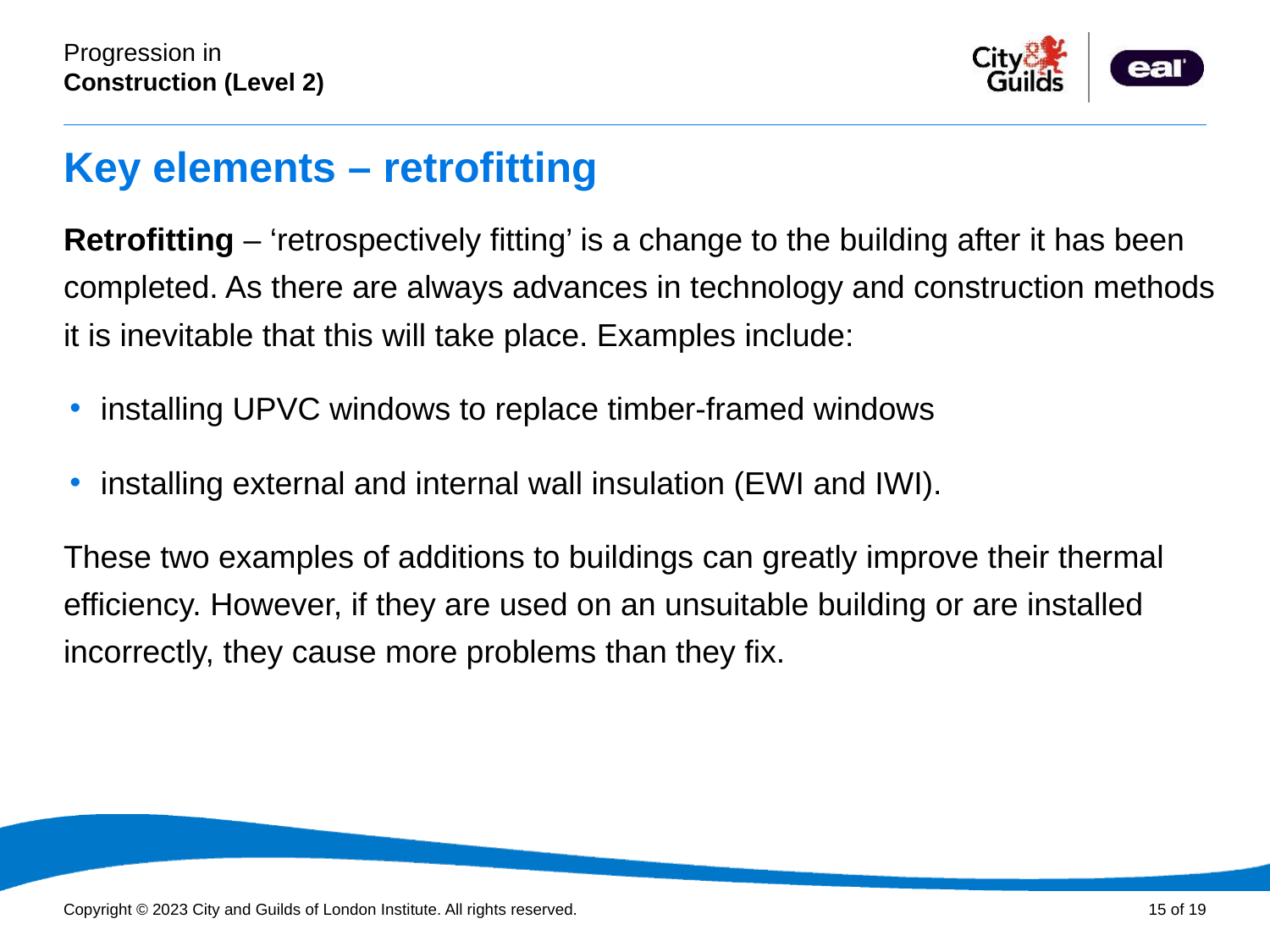

# Key elements – retrofitting
Retrofitting – ‘retrospectively fitting’ is a change to the building after it has been completed. As there are always advances in technology and construction methods it is inevitable that this will take place. Examples include:
installing UPVC windows to replace timber-framed windows
installing external and internal wall insulation (EWI and IWI).
These two examples of additions to buildings can greatly improve their thermal efficiency. However, if they are used on an unsuitable building or are installed incorrectly, they cause more problems than they fix.